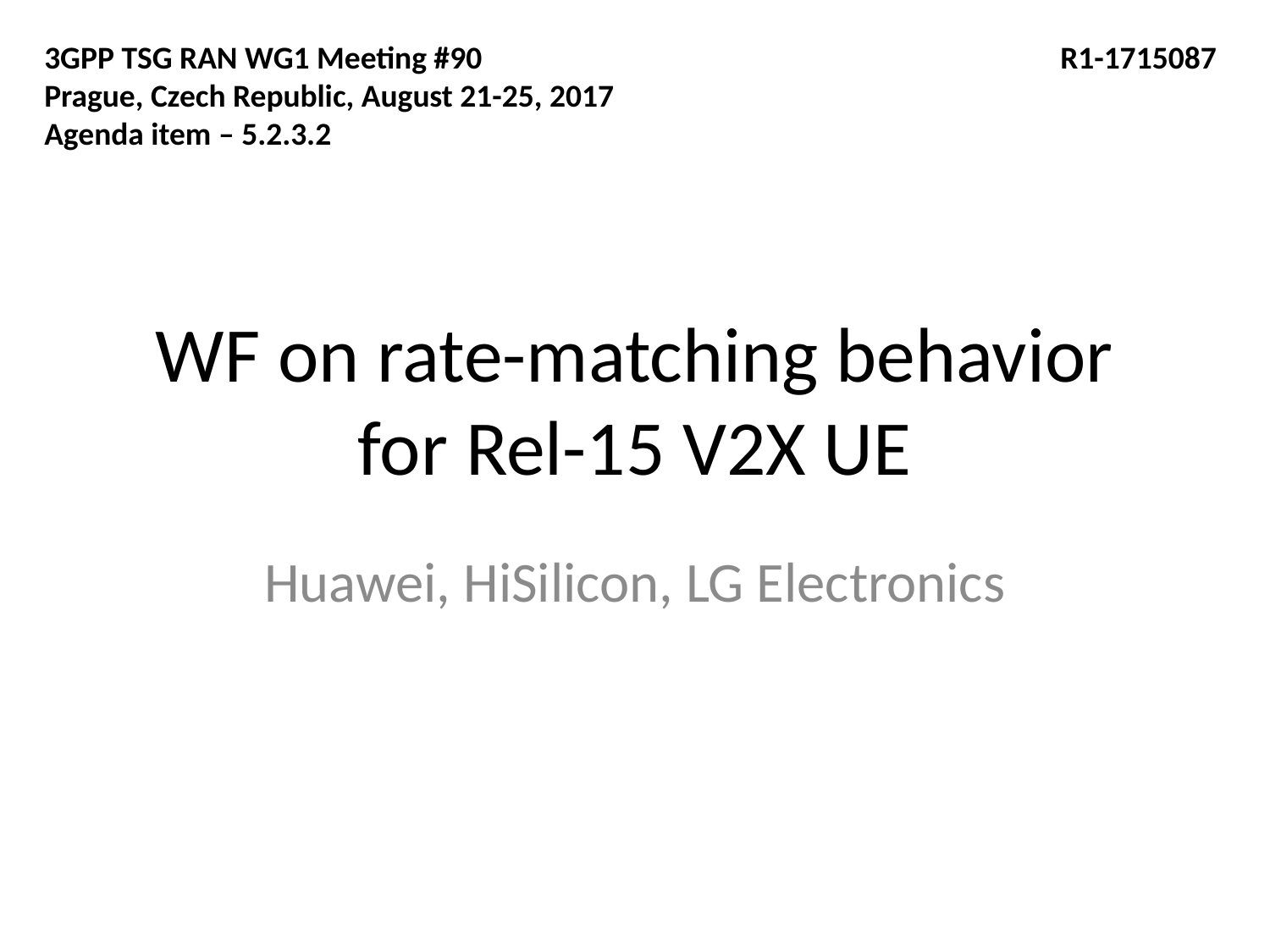

3GPP TSG RAN WG1 Meeting #90					R1-1715087
Prague, Czech Republic, August 21-25, 2017
Agenda item – 5.2.3.2
# WF on rate-matching behavior for Rel-15 V2X UE
Huawei, HiSilicon, LG Electronics